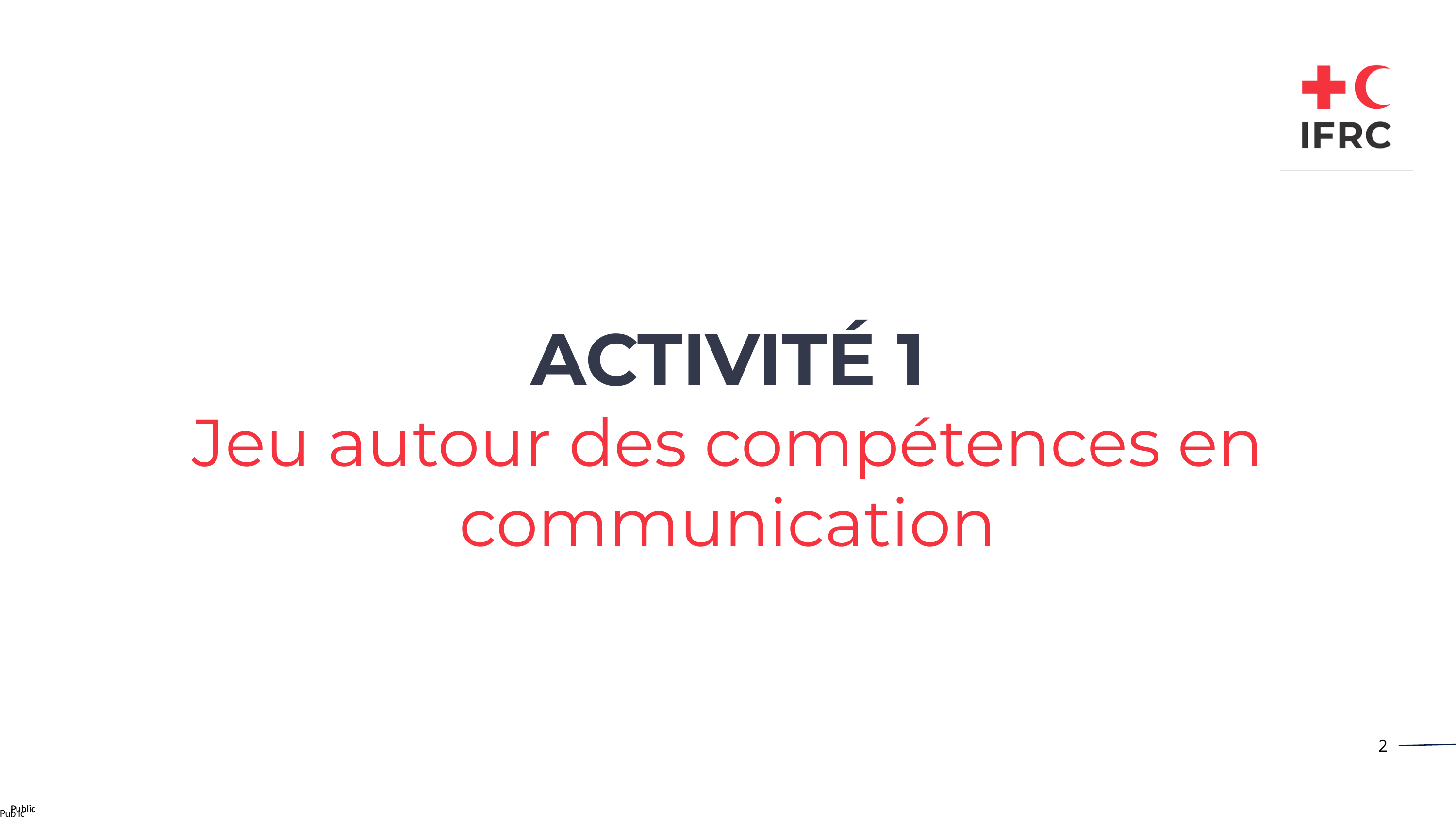

ACTIVITÉ 1
Jeu autour des compétences en communication